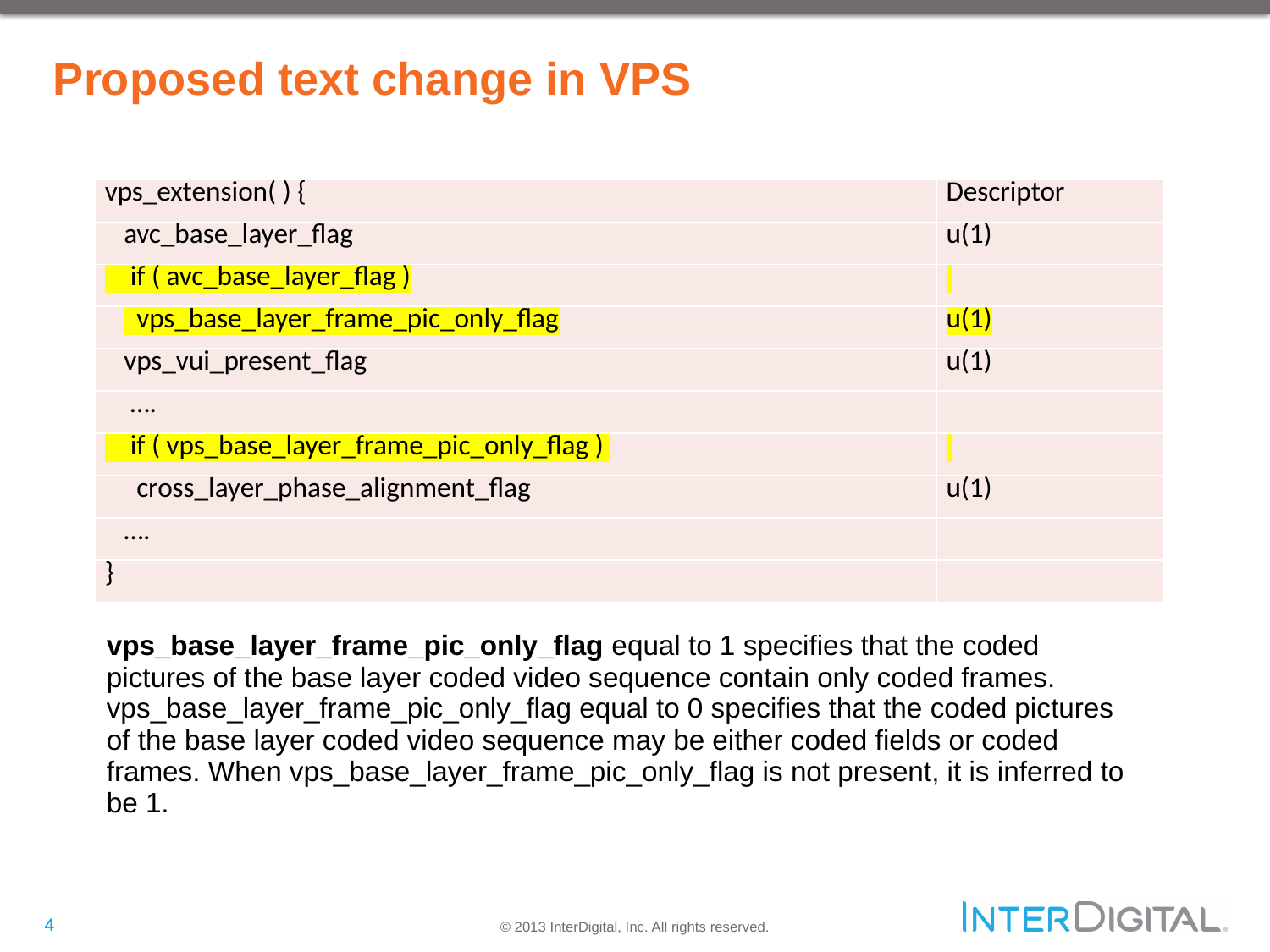

# Proposed text change in VPS
| vps\_extension( ) { | Descriptor |
| --- | --- |
| avc\_base\_layer\_flag | u(1) |
| if ( avc\_base\_layer\_flag ) |  |
| vps\_base\_layer\_frame\_pic\_only\_flag | u(1) |
| vps\_vui\_present\_flag | u(1) |
| …. |  |
| if ( vps\_base\_layer\_frame\_pic\_only\_flag ) |  |
| cross\_layer\_phase\_alignment\_flag | u(1) |
| …. |  |
| } |  |
vps_base_layer_frame_pic_only_flag equal to 1 specifies that the coded pictures of the base layer coded video sequence contain only coded frames. vps_base_layer_frame_pic_only_flag equal to 0 specifies that the coded pictures of the base layer coded video sequence may be either coded fields or coded frames. When vps_base_layer_frame_pic_only_flag is not present, it is inferred to be 1.